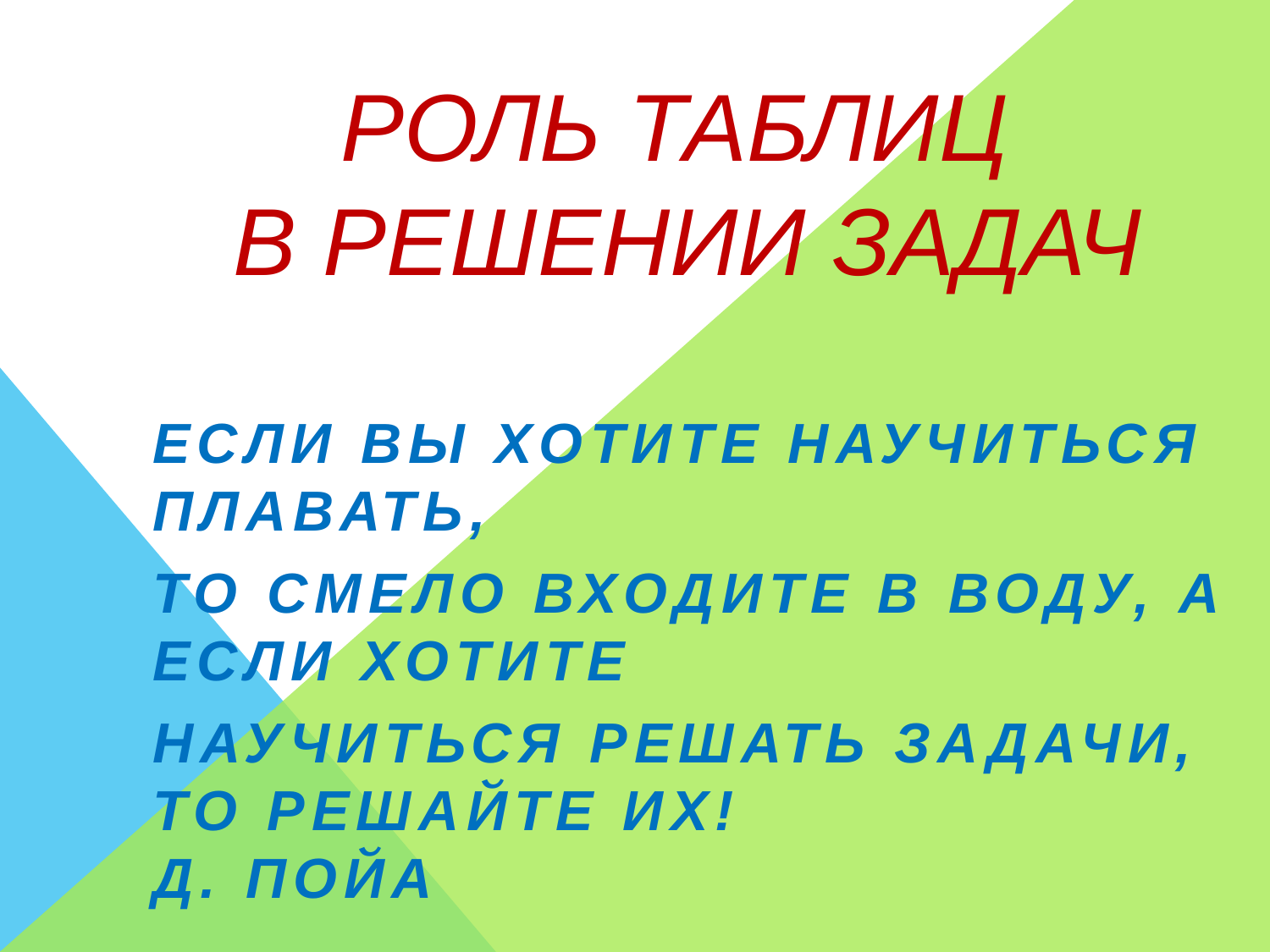

# Роль таблиц в решении задач
Если вы хотите научиться плавать,
то смело входите в воду, а если хотите
научиться решать задачи, то решайте их!
Д. Пойа